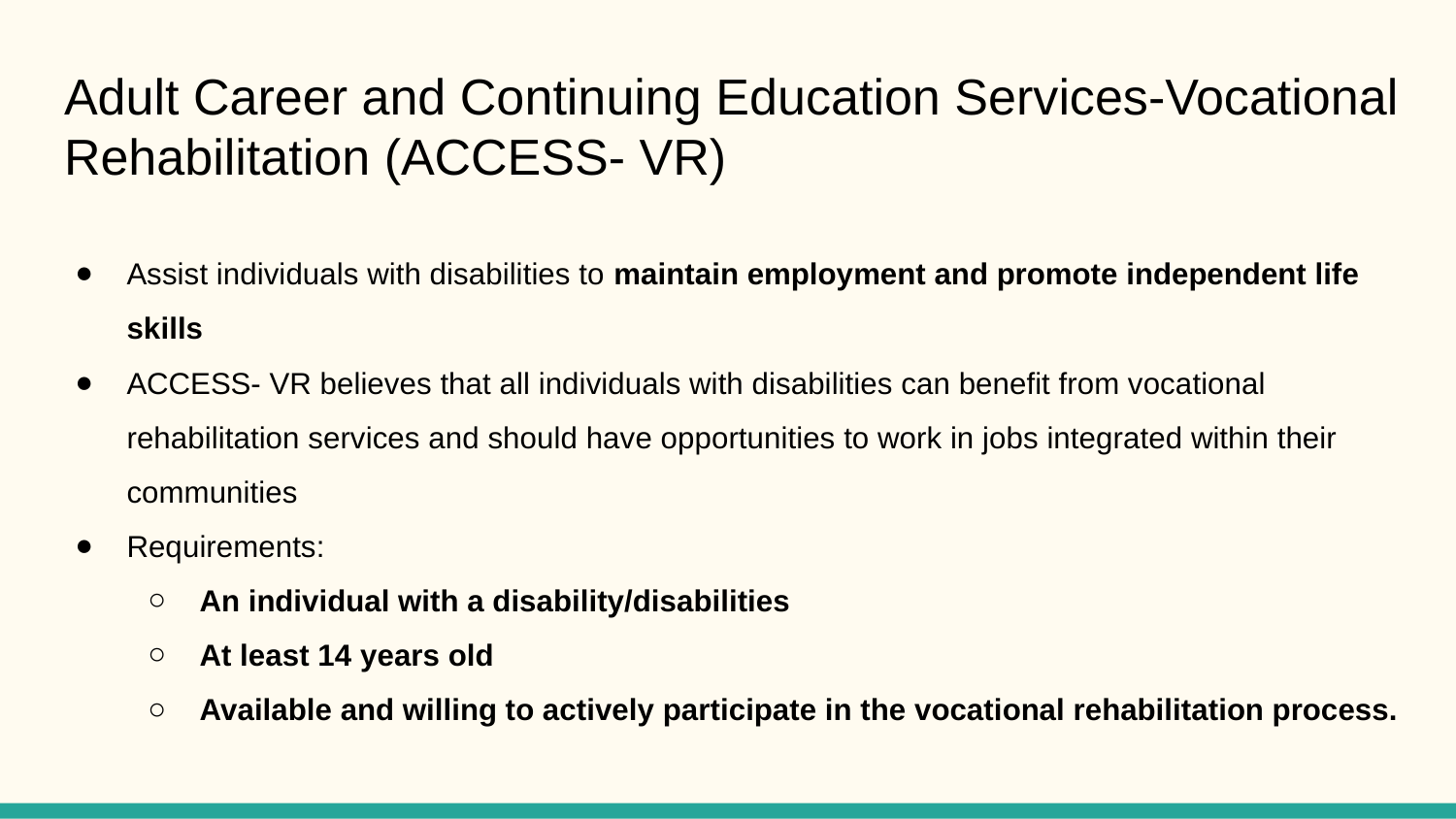

# Adult Career and Continuing Education Services-Vocational Rehabilitation (ACCESS- VR)
Assist individuals with disabilities to maintain employment and promote independent life skills
ACCESS- VR believes that all individuals with disabilities can benefit from vocational rehabilitation services and should have opportunities to work in jobs integrated within their communities
Requirements:
An individual with a disability/disabilities
At least 14 years old
Available and willing to actively participate in the vocational rehabilitation process.